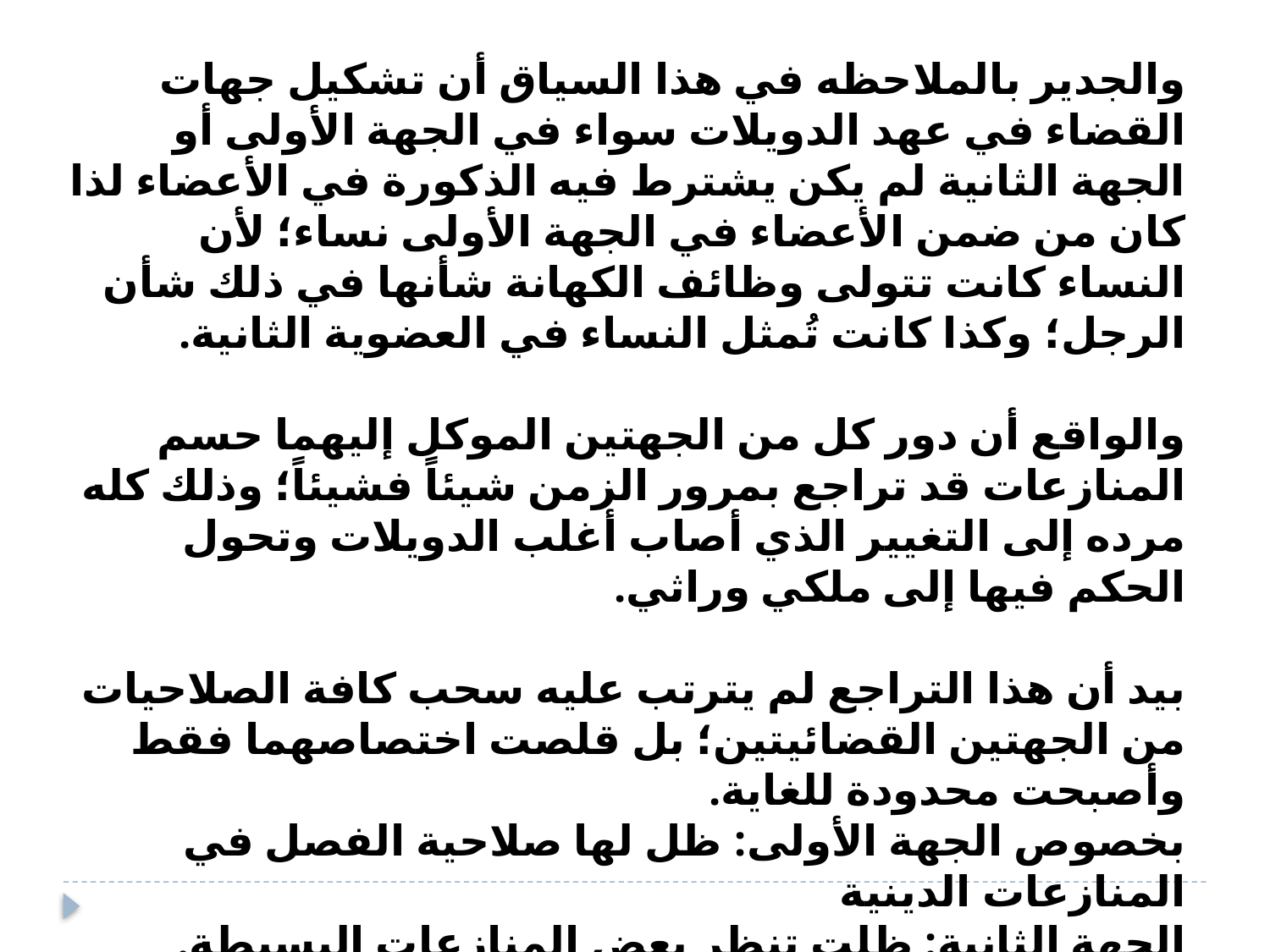

والجدير بالملاحظه في هذا السياق أن تشكيل جهات القضاء في عهد الدويلات سواء في الجهة الأولى أو الجهة الثانية لم يكن يشترط فيه الذكورة في الأعضاء لذا كان من ضمن الأعضاء في الجهة الأولى نساء؛ لأن النساء كانت تتولى وظائف الكهانة شأنها في ذلك شأن الرجل؛ وكذا كانت تُمثل النساء في العضوية الثانية.

والواقع أن دور كل من الجهتين الموكل إليهما حسم المنازعات قد تراجع بمرور الزمن شيئاً فشيئاً؛ وذلك كله مرده إلى التغيير الذي أصاب أغلب الدويلات وتحول الحكم فيها إلى ملكي وراثي.

بيد أن هذا التراجع لم يترتب عليه سحب كافة الصلاحيات من الجهتين القضائيتين؛ بل قلصت اختصاصهما فقط وأصبحت محدودة للغاية.
بخصوص الجهة الأولى: ظل لها صلاحية الفصل في المنازعات الدينية
الجهة الثانية: ظلت تنظر بعض المنازعات البسيطة.